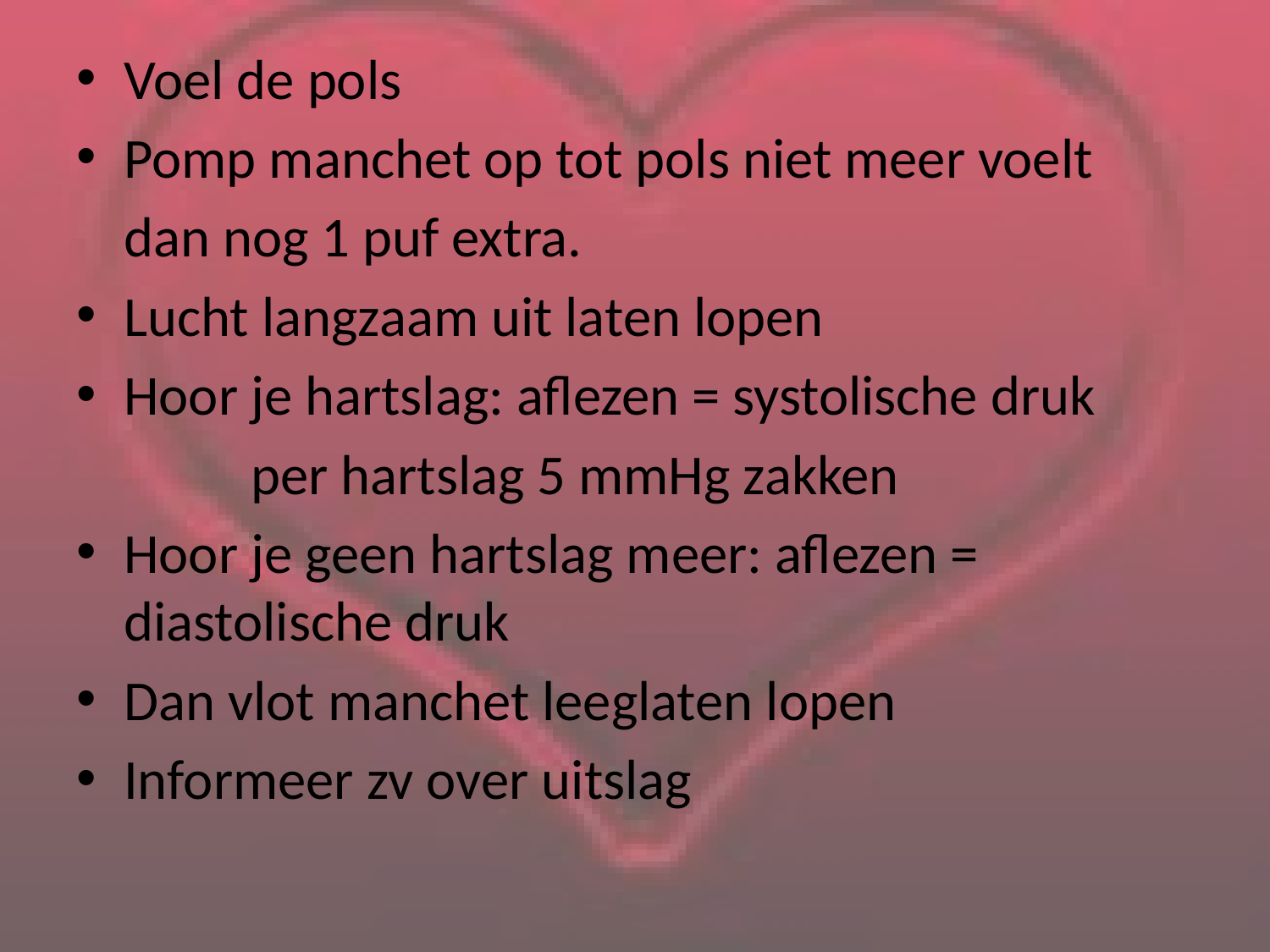

Voel de pols
Pomp manchet op tot pols niet meer voelt
	dan nog 1 puf extra.
Lucht langzaam uit laten lopen
Hoor je hartslag: aflezen = systolische druk
		per hartslag 5 mmHg zakken
Hoor je geen hartslag meer: aflezen = diastolische druk
Dan vlot manchet leeglaten lopen
Informeer zv over uitslag

#